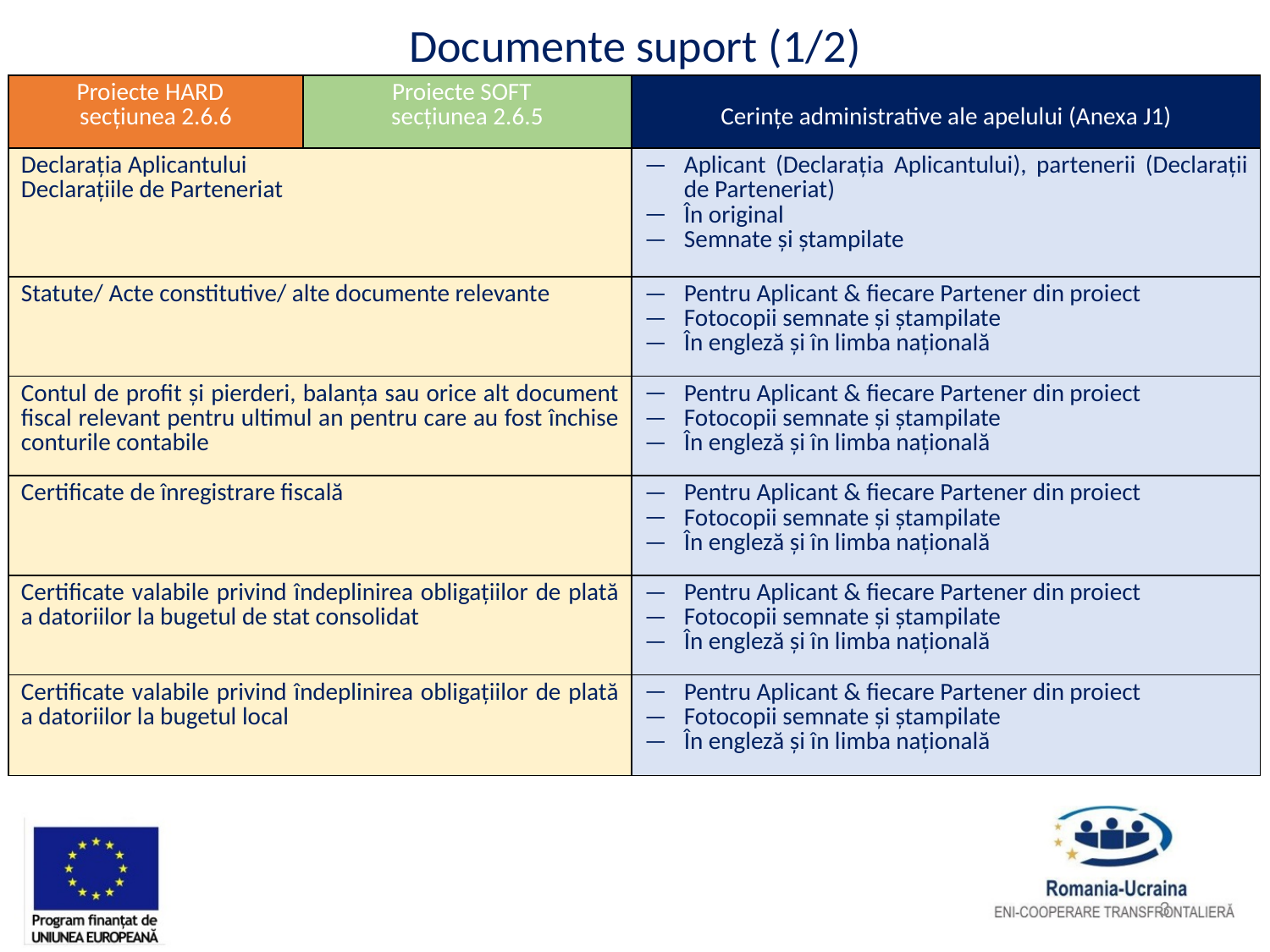

# Documente suport (1/2)
| Proiecte HARD secțiunea 2.6.6 | Proiecte SOFT secțiunea 2.6.5 | Cerințe administrative ale apelului (Anexa J1) |
| --- | --- | --- |
| Declarația Aplicantului Declarațiile de Parteneriat |  | Aplicant (Declarația Aplicantului), partenerii (Declarații de Parteneriat) În original Semnate și ștampilate |
| Statute/ Acte constitutive/ alte documente relevante |  | Pentru Aplicant & fiecare Partener din proiect Fotocopii semnate și ștampilate În engleză și în limba națională |
| Contul de profit și pierderi, balanța sau orice alt document fiscal relevant pentru ultimul an pentru care au fost închise conturile contabile |  | Pentru Aplicant & fiecare Partener din proiect Fotocopii semnate și ștampilate În engleză și în limba națională |
| Certificate de înregistrare fiscală |  | Pentru Aplicant & fiecare Partener din proiect Fotocopii semnate și ștampilate În engleză și în limba națională |
| Certificate valabile privind îndeplinirea obligațiilor de plată a datoriilor la bugetul de stat consolidat |  | Pentru Aplicant & fiecare Partener din proiect Fotocopii semnate și ștampilate În engleză și în limba națională |
| Certificate valabile privind îndeplinirea obligațiilor de plată a datoriilor la bugetul local |  | Pentru Aplicant & fiecare Partener din proiect Fotocopii semnate și ștampilate În engleză și în limba națională |
3